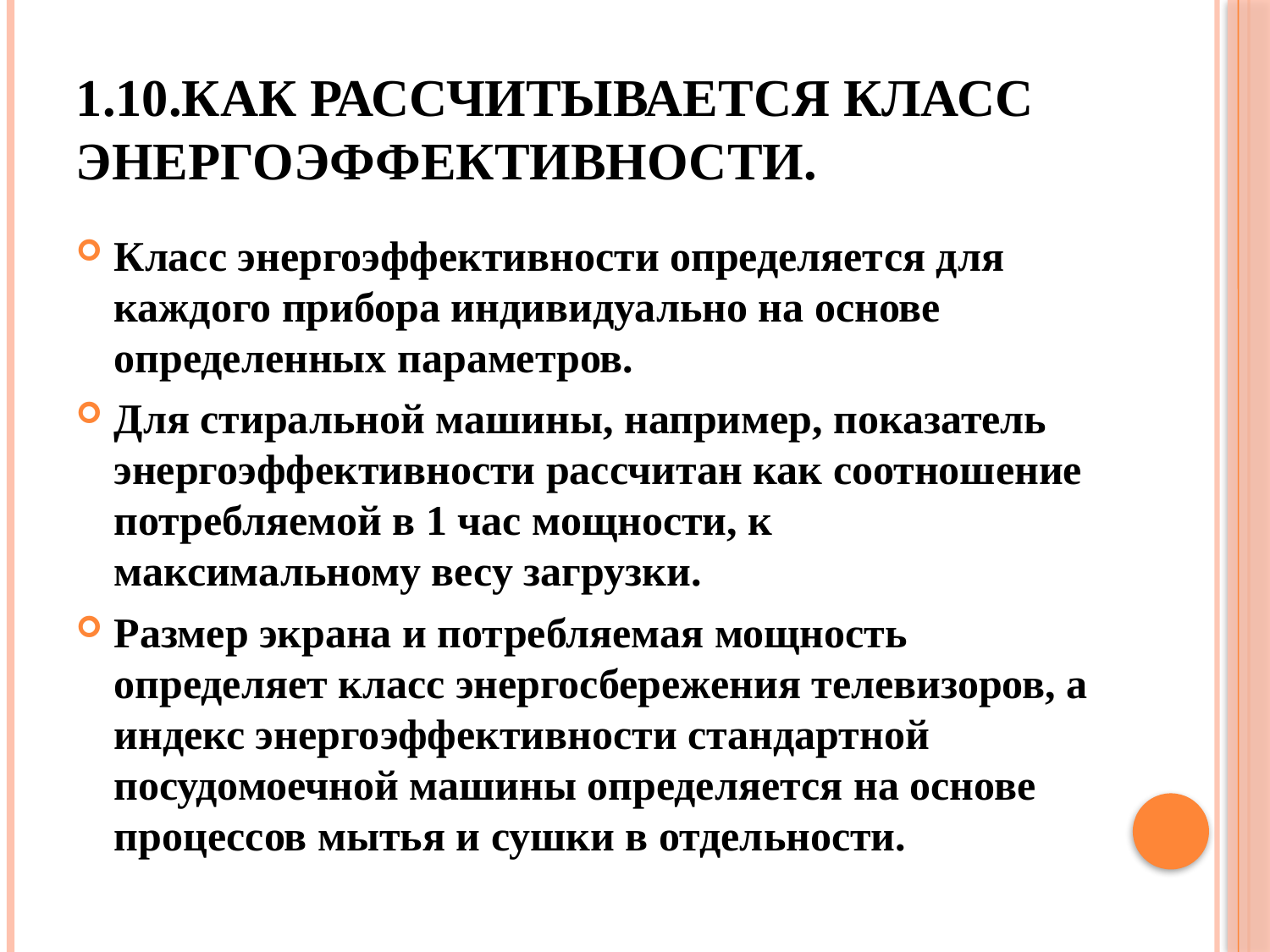

# 1.10.Как рассчитывается класс энергоэффективности.
Класс энергоэффективности определяется для каждого прибора индивидуально на основе определенных параметров.
Для стиральной машины, например, показатель энергоэффективности рассчитан как соотношение потребляемой в 1 час мощности, к максимальному весу загрузки.
Размер экрана и потребляемая мощность определяет класс энергосбережения телевизоров, а индекс энергоэффективности стандартной посудомоечной машины определяется на основе процессов мытья и сушки в отдельности.